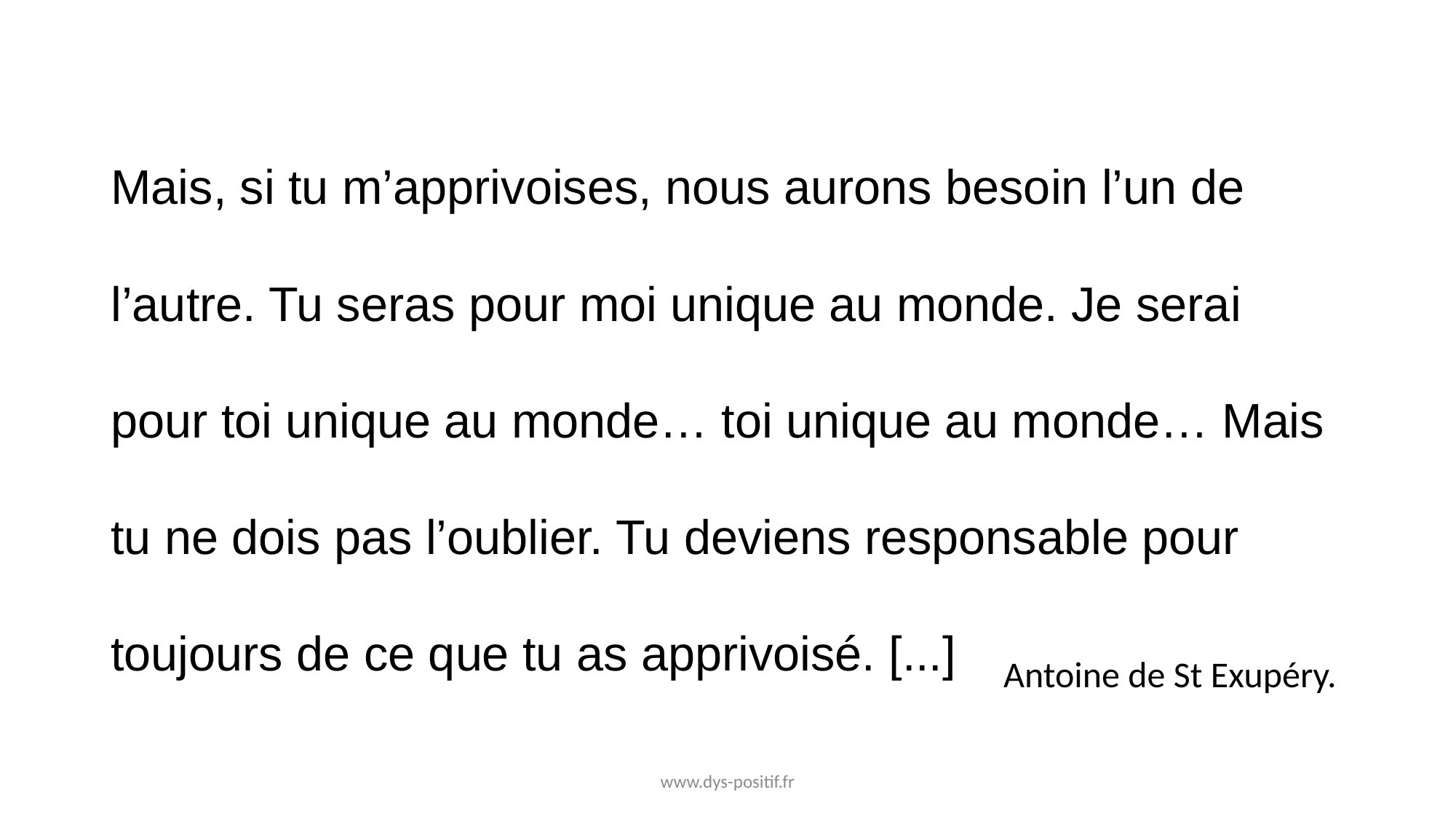

Mais, si tu m’apprivoises, nous aurons besoin l’un de l’autre. Tu seras pour moi unique au monde. Je serai pour toi unique au monde… toi unique au monde… Mais tu ne dois pas l’oublier. Tu deviens responsable pour toujours de ce que tu as apprivoisé. [...]
Antoine de St Exupéry.
www.dys-positif.fr